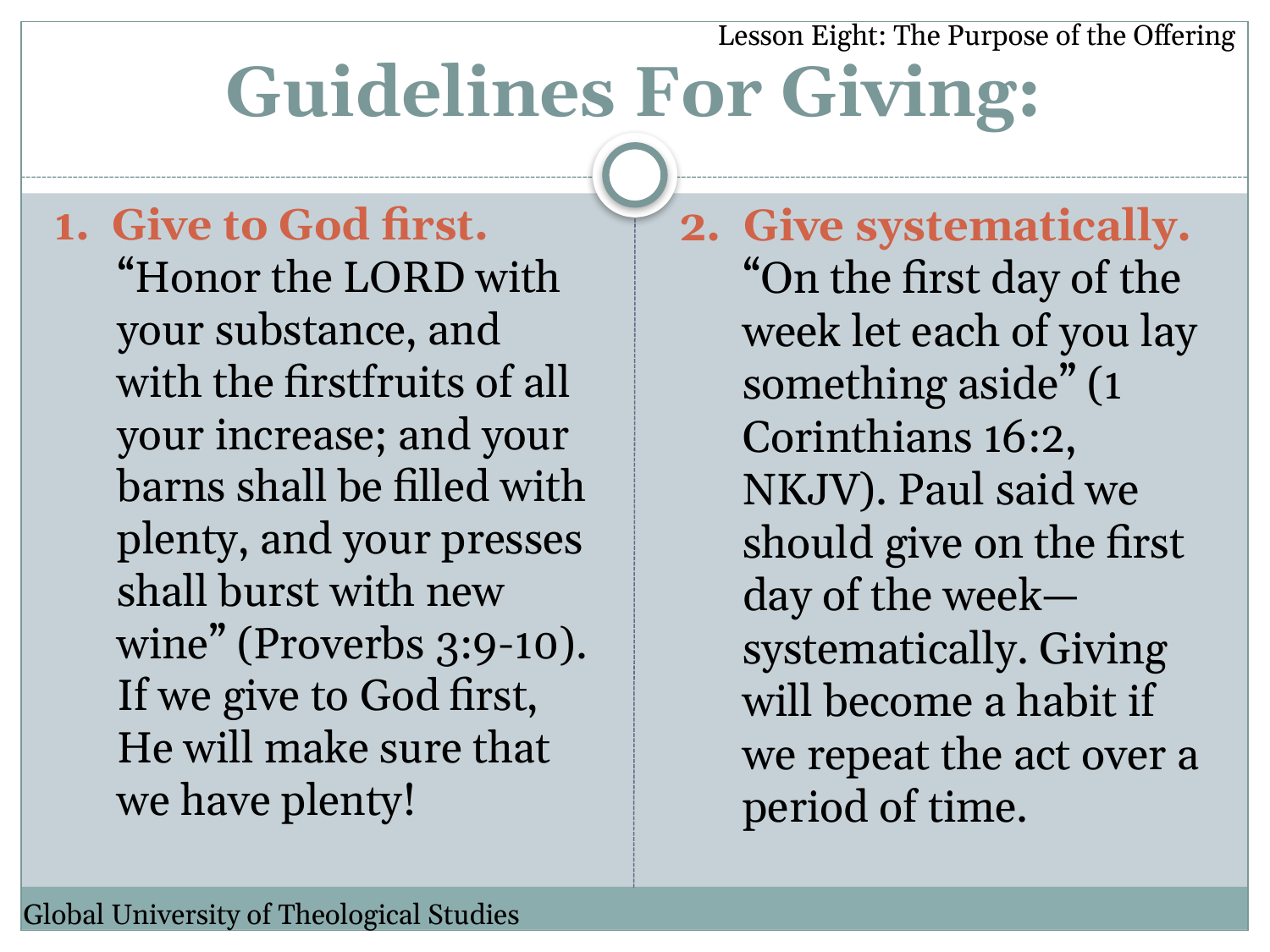

Lesson Eight: The Purpose of the Offering
# Guidelines For Giving:
1.  Give to God first. “Honor the LORD with your substance, and with the firstfruits of all your increase; and your barns shall be filled with plenty, and your presses shall burst with new wine” (Proverbs 3:9-10). If we give to God first, He will make sure that we have plenty!
2.  Give systematically. “On the first day of the week let each of you lay something aside” (1 Corinthians 16:2, NKJV). Paul said we should give on the first day of the week— systematically. Giving will become a habit if we repeat the act over a period of time.
Global University of Theological Studies